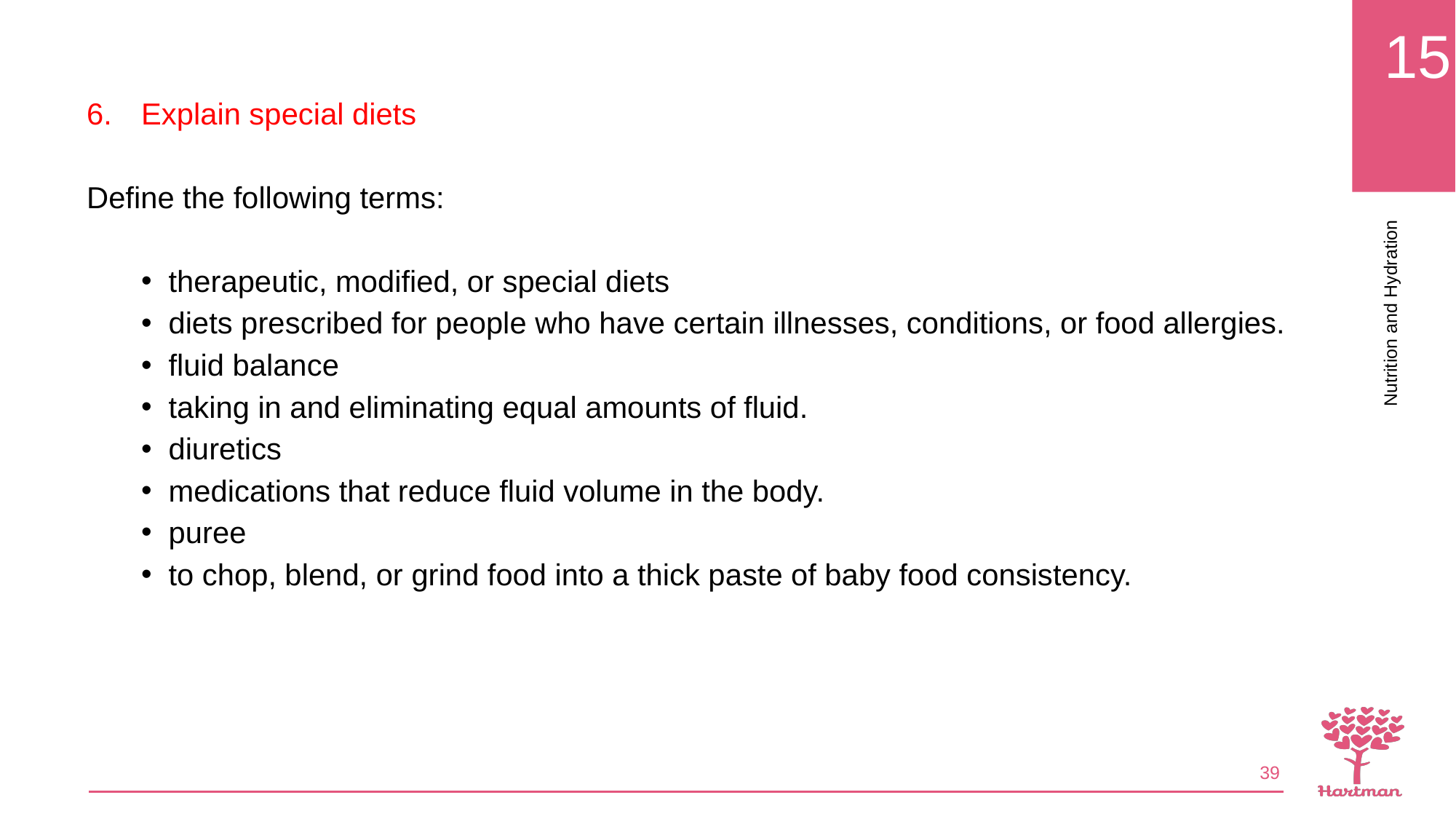

Explain special diets

Define the following terms:

therapeutic, modified, or special diets
diets prescribed for people who have certain illnesses, conditions, or food allergies.
fluid balance
taking in and eliminating equal amounts of fluid.
diuretics
medications that reduce fluid volume in the body.
puree
to chop, blend, or grind food into a thick paste of baby food consistency.

39